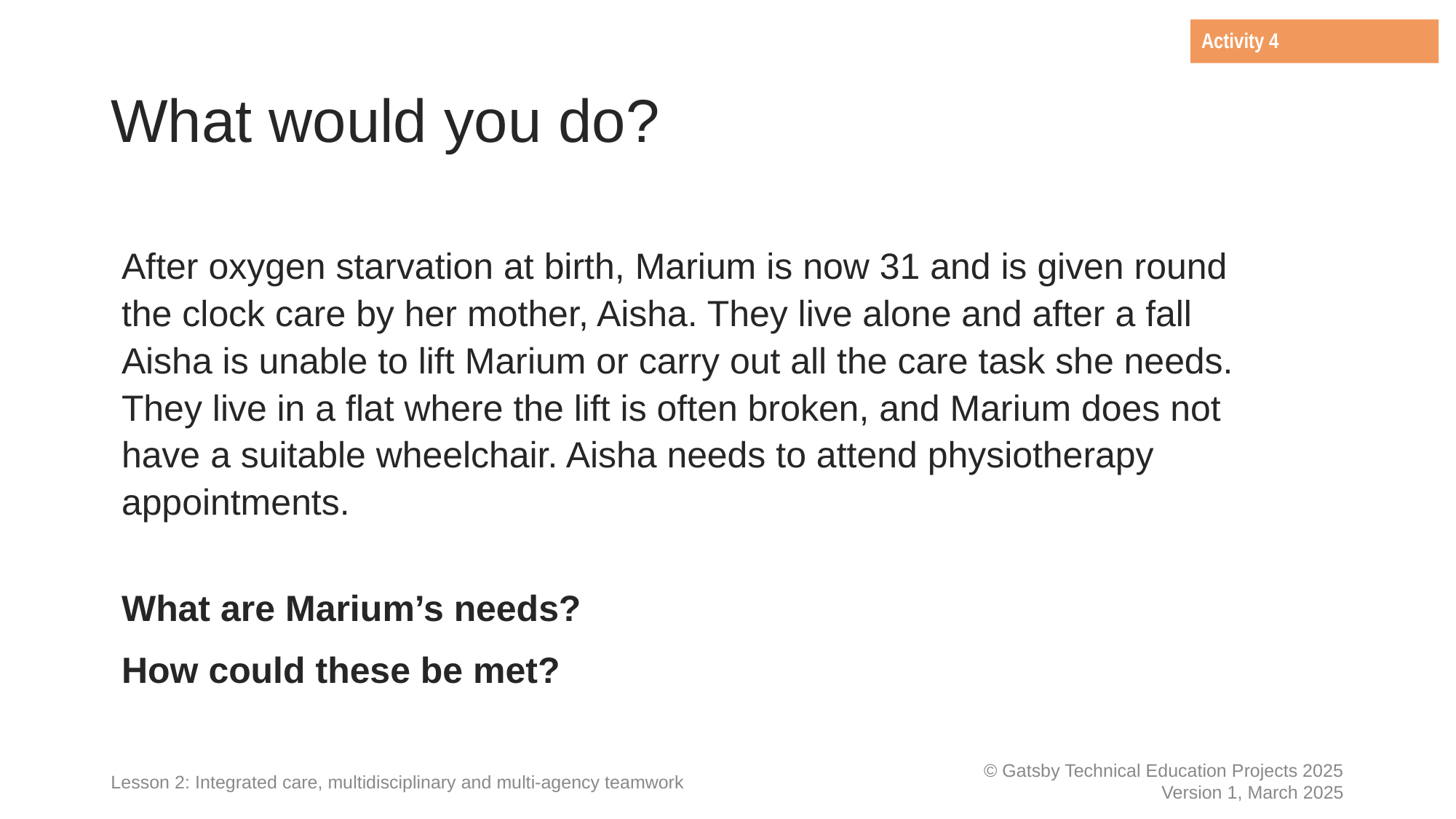

Activity 4
# What would you do?
After oxygen starvation at birth, Marium is now 31 and is given round the clock care by her mother, Aisha. They live alone and after a fall Aisha is unable to lift Marium or carry out all the care task she needs. They live in a flat where the lift is often broken, and Marium does not have a suitable wheelchair. Aisha needs to attend physiotherapy appointments.
What are Marium’s needs?
How could these be met?
Lesson 2: Integrated care, multidisciplinary and multi-agency teamwork